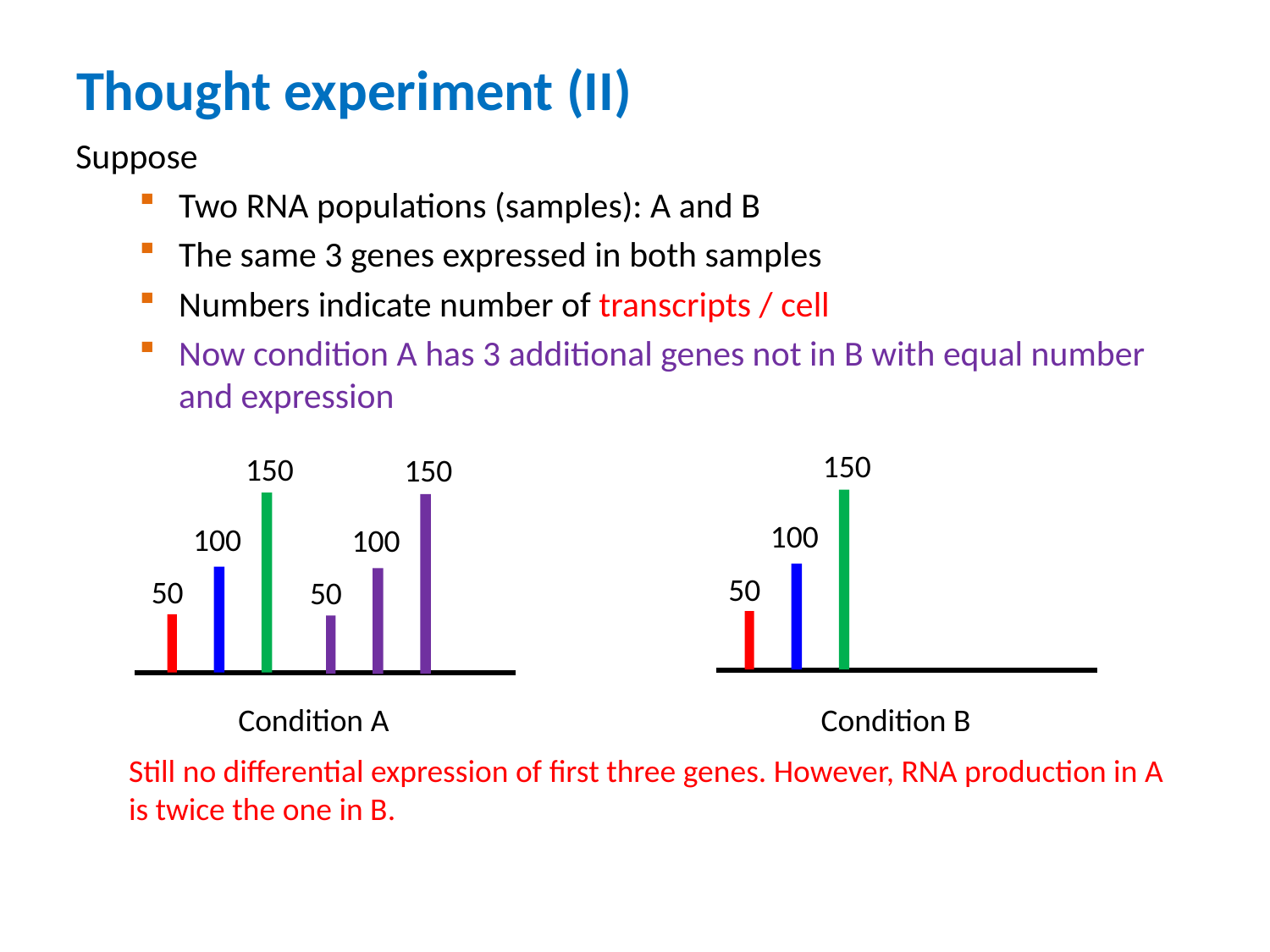

# Thought experiment (II)
Suppose
Two RNA populations (samples): A and B
The same 3 genes expressed in both samples
Numbers indicate number of transcripts / cell
Now condition A has 3 additional genes not in B with equal number and expression
150
150
150

100
100
100
50

50

50

Condition A
Condition B
Still no differential expression of first three genes. However, RNA production in A
is twice the one in B.